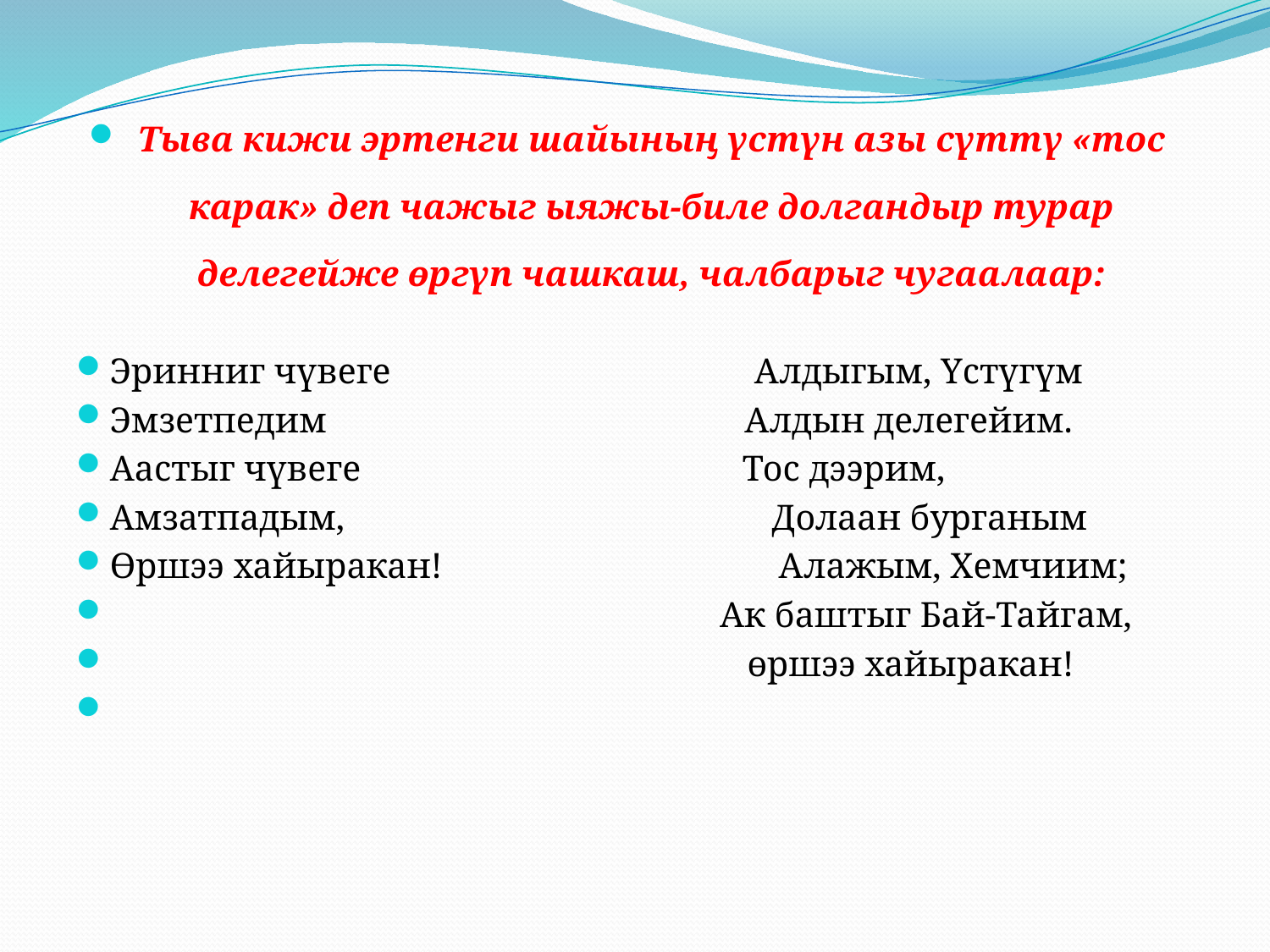

Тыва кижи эртенги шайының үстүн азы сүттү «тос карак» деп чажыг ыяжы-биле долгандыр турар делегейже өргүп чашкаш, чалбарыг чугаалаар:

Эринниг чүвеге                                        Алдыгым, Үстүгүм
Эмзетпедим                                              Алдын делегейим.
Аастыг чүвеге                                          Тос дээрим,
Амзатпадым,                                               Долаан бурганым
Өршээ хайыракан!                                     Алажым, Хемчиим;
                                                                   Ак баштыг Бай-Тайгам,
                                                                      өршээ хайыракан!